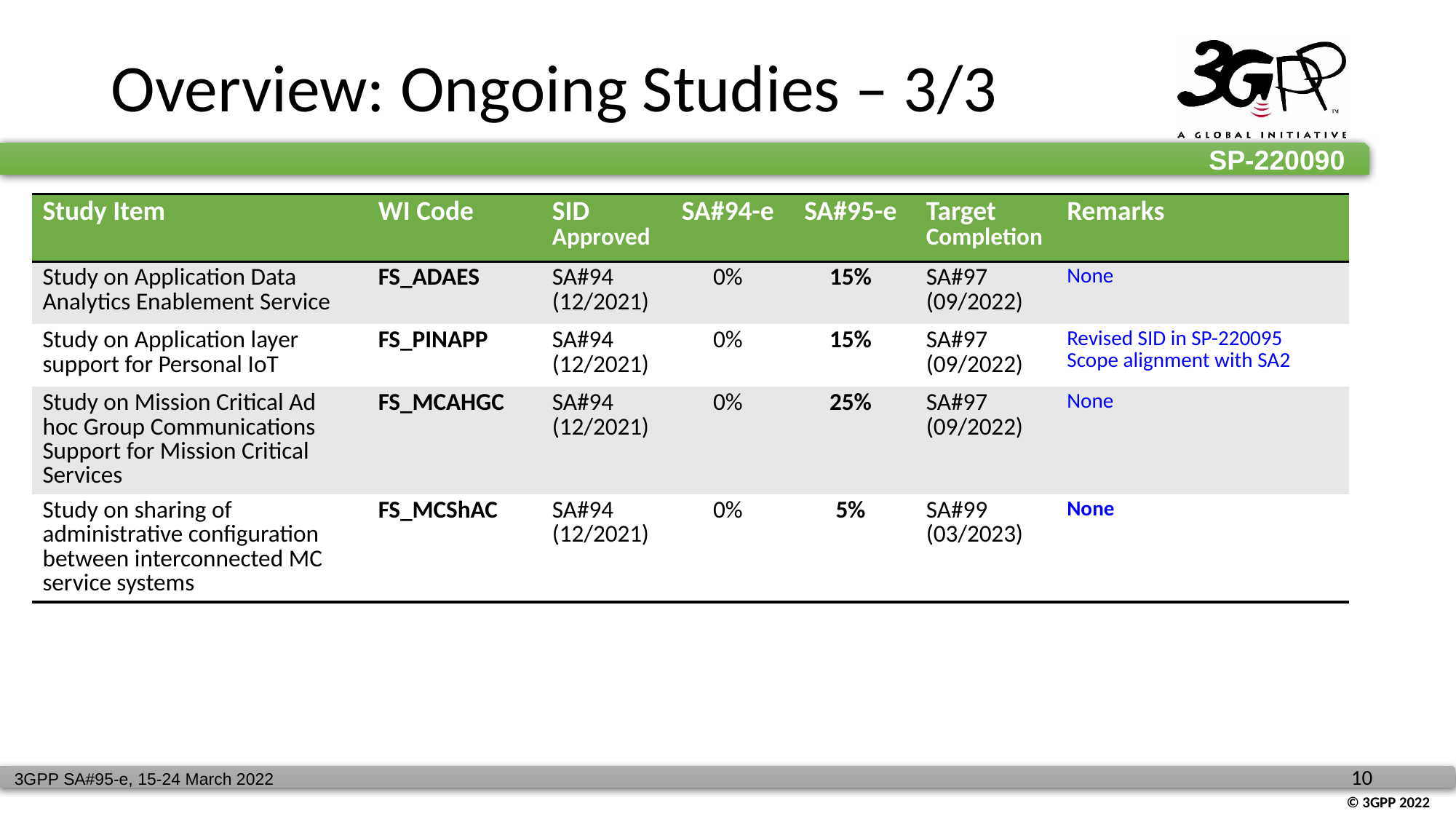

# Overview: Ongoing Studies – 3/3
| Study Item | WI Code | SID Approved | SA#94-e | SA#95-e | Target Completion | Remarks |
| --- | --- | --- | --- | --- | --- | --- |
| Study on Application Data Analytics Enablement Service | FS\_ADAES | SA#94 (12/2021) | 0% | 15% | SA#97 (09/2022) | None |
| Study on Application layer support for Personal IoT | FS\_PINAPP | SA#94 (12/2021) | 0% | 15% | SA#97 (09/2022) | Revised SID in SP-220095 Scope alignment with SA2 |
| Study on Mission Critical Ad hoc Group Communications Support for Mission Critical Services | FS\_MCAHGC | SA#94 (12/2021) | 0% | 25% | SA#97 (09/2022) | None |
| Study on sharing of administrative configuration between interconnected MC service systems | FS\_MCShAC | SA#94 (12/2021) | 0% | 5% | SA#99 (03/2023) | None |